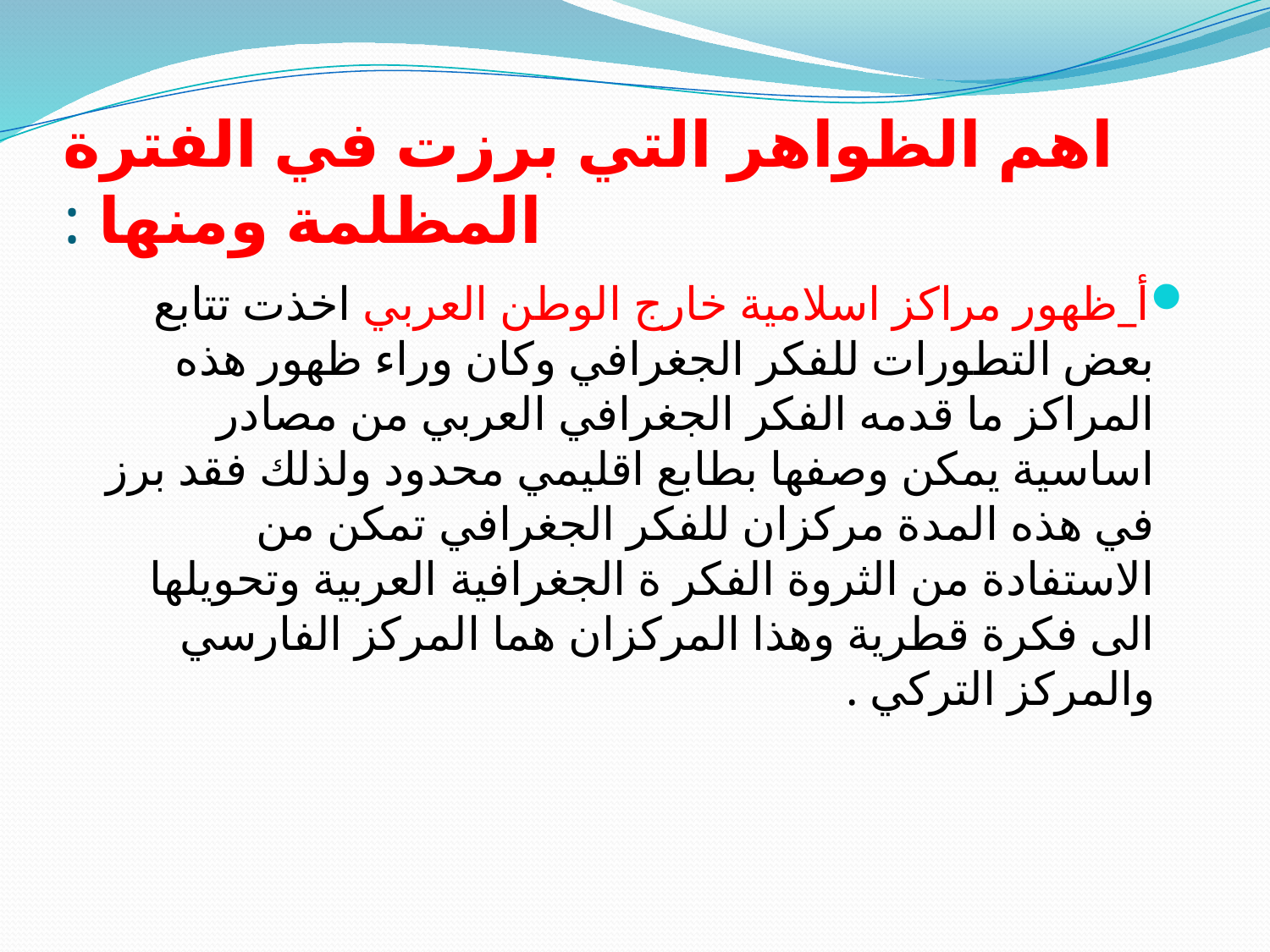

# اهم الظواهر التي برزت في الفترة المظلمة ومنها :
أ_ظهور مراكز اسلامية خارج الوطن العربي اخذت تتابع بعض التطورات للفكر الجغرافي وكان وراء ظهور هذه المراكز ما قدمه الفكر الجغرافي العربي من مصادر اساسية يمكن وصفها بطابع اقليمي محدود ولذلك فقد برز في هذه المدة مركزان للفكر الجغرافي تمكن من الاستفادة من الثروة الفكر ة الجغرافية العربية وتحويلها الى فكرة قطرية وهذا المركزان هما المركز الفارسي والمركز التركي .